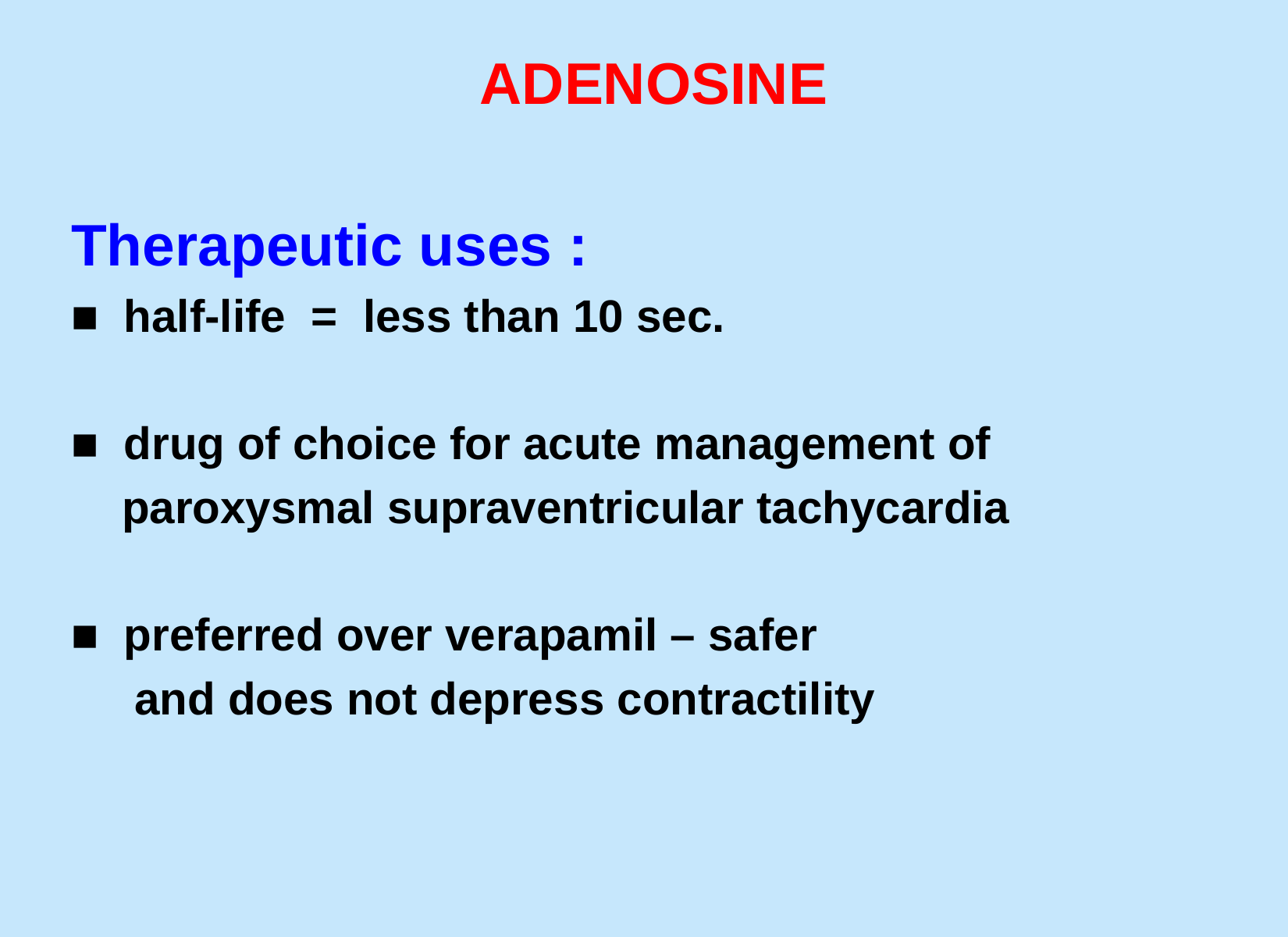

#
ADENOSINE

Therapeutic uses :
■  half-life  =  less than 10 sec.

■  drug of choice for acute management of
    paroxysmal supraventricular tachycardia

■  preferred over verapamil – safer
     and does not depress contractility